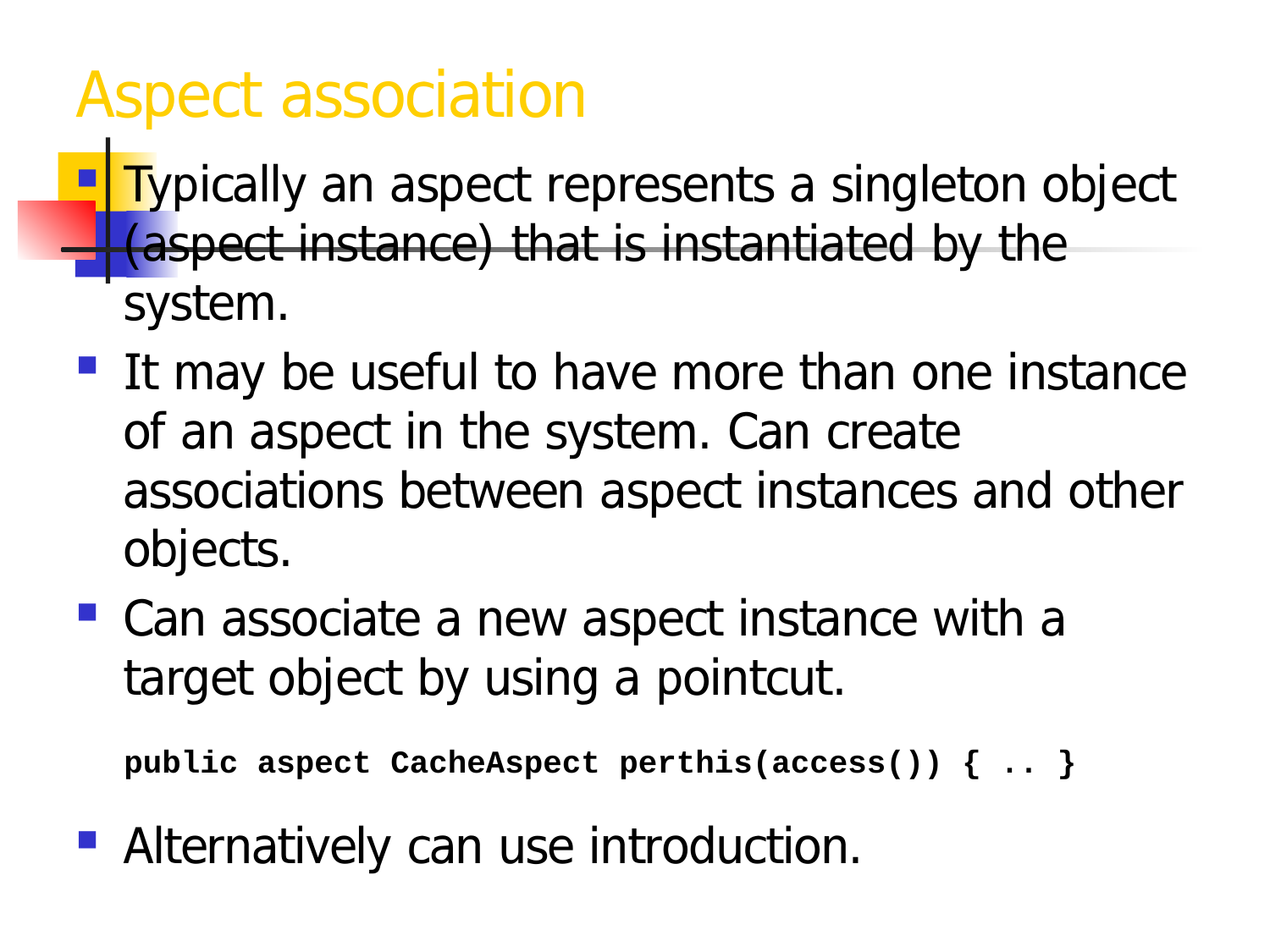

# Aspect association
Typically an aspect represents a singleton object (aspect instance) that is instantiated by the system.
It may be useful to have more than one instance of an aspect in the system. Can create associations between aspect instances and other objects.
Can associate a new aspect instance with a target object by using a pointcut.

	public aspect CacheAspect perthis(access()) { .. }

Alternatively can use introduction.